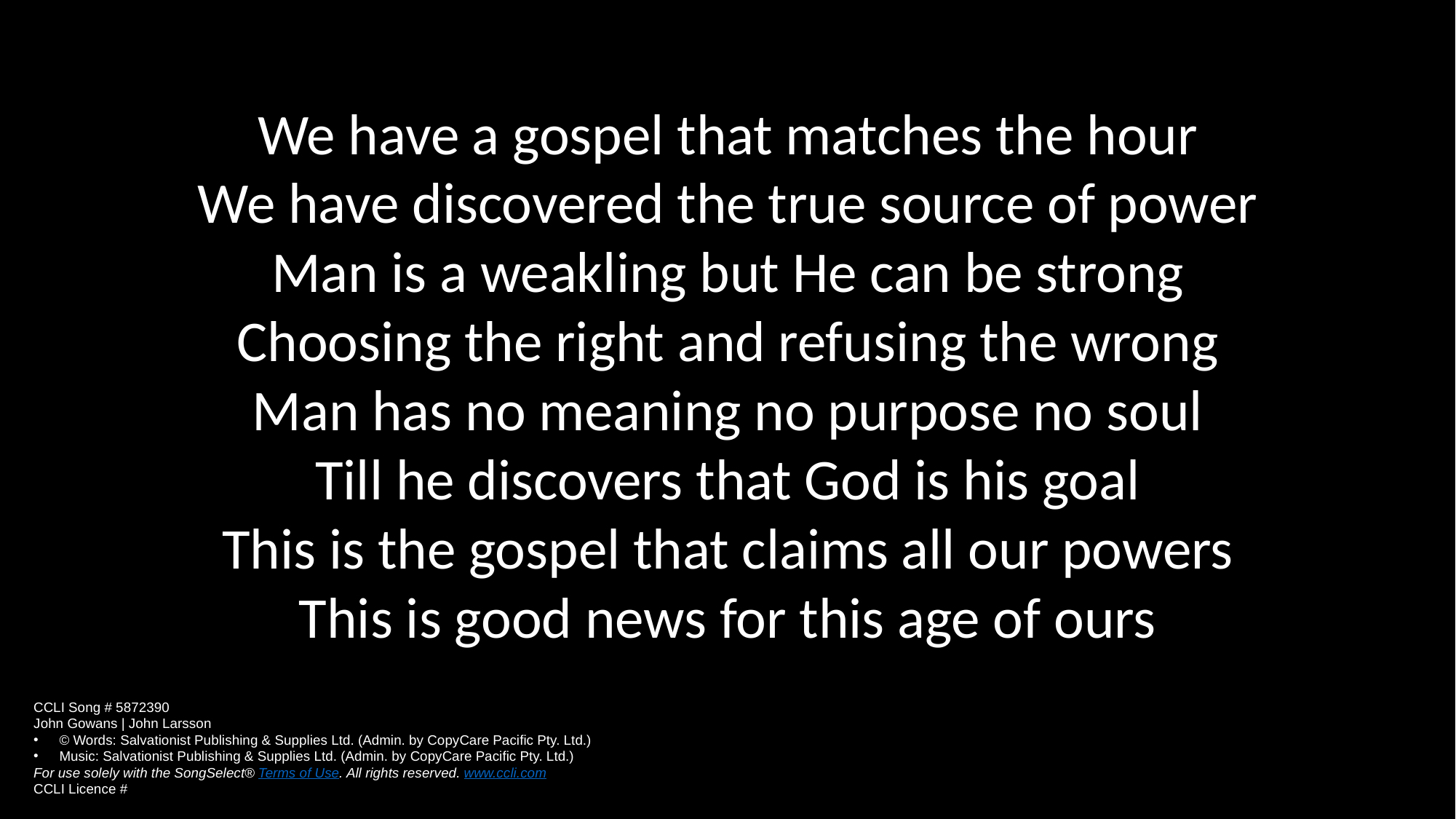

We have a gospel that matches the hour
We have discovered the true source of power
Man is a weakling but He can be strong
Choosing the right and refusing the wrong
Man has no meaning no purpose no soul
Till he discovers that God is his goal
This is the gospel that claims all our powers
This is good news for this age of ours
CCLI Song # 5872390
John Gowans | John Larsson
© Words: Salvationist Publishing & Supplies Ltd. (Admin. by CopyCare Pacific Pty. Ltd.)
Music: Salvationist Publishing & Supplies Ltd. (Admin. by CopyCare Pacific Pty. Ltd.)
For use solely with the SongSelect® Terms of Use. All rights reserved. www.ccli.com
CCLI Licence #